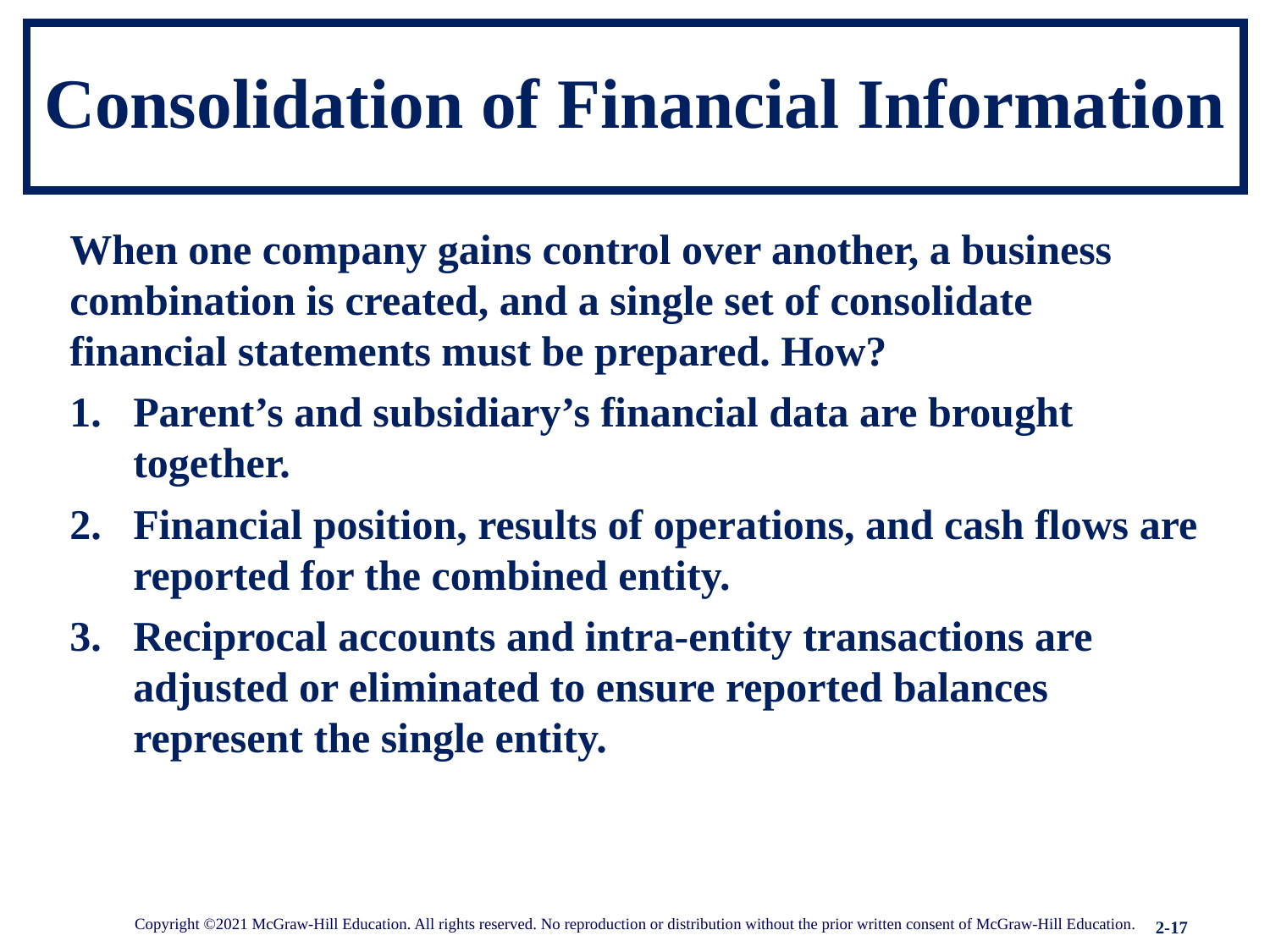

# Consolidation of Financial Information
When one company gains control over another, a business combination is created, and a single set of consolidate financial statements must be prepared. How?
Parent’s and subsidiary’s financial data are brought together.
Financial position, results of operations, and cash flows are reported for the combined entity.
Reciprocal accounts and intra-entity transactions are adjusted or eliminated to ensure reported balances represent the single entity.

Copyright ©2021 McGraw-Hill Education. All rights reserved. No reproduction or distribution without the prior written consent of McGraw-Hill Education.
2-17